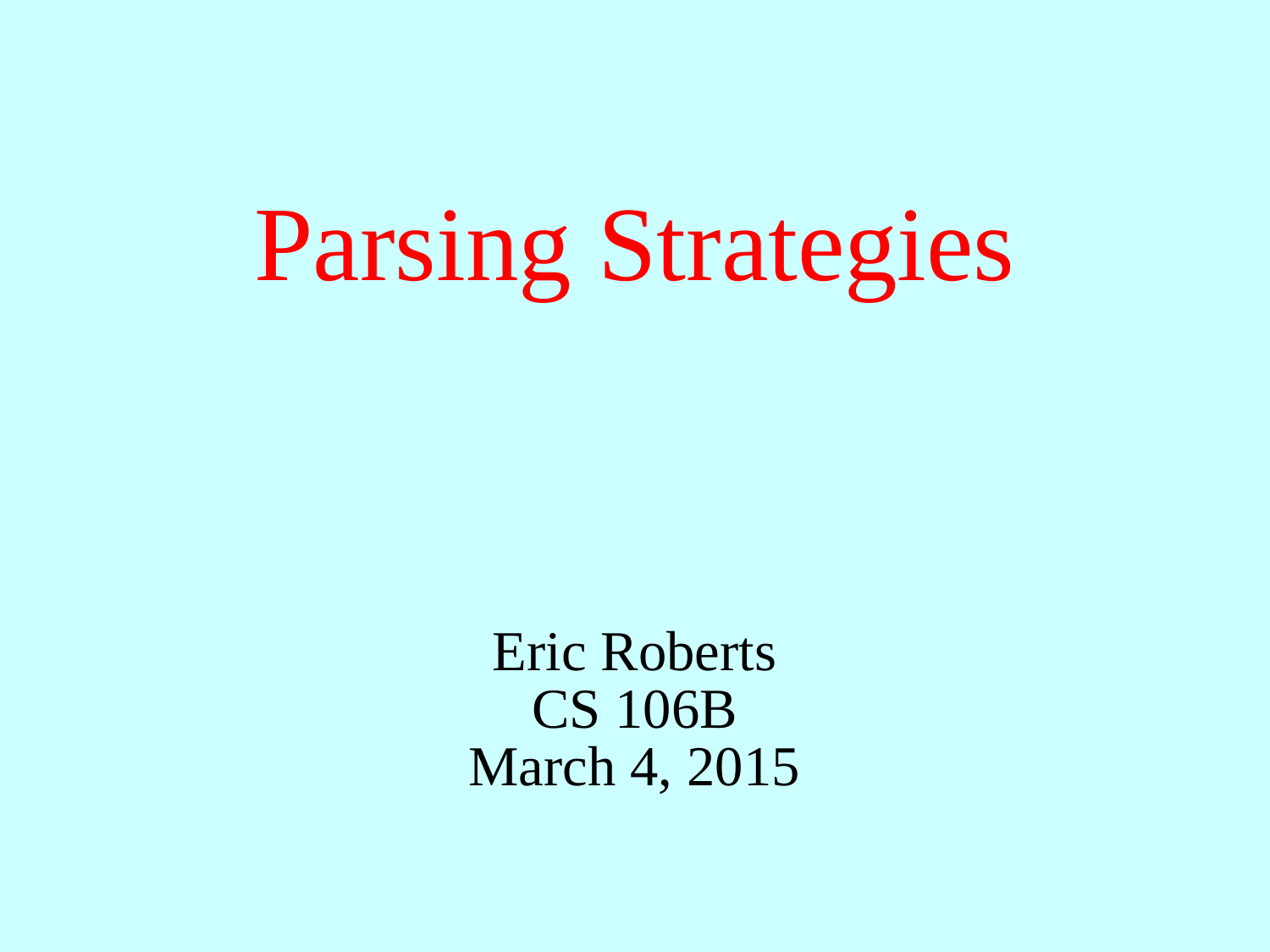

# Parsing Strategies
Eric Roberts
CS 106B
March 4, 2015